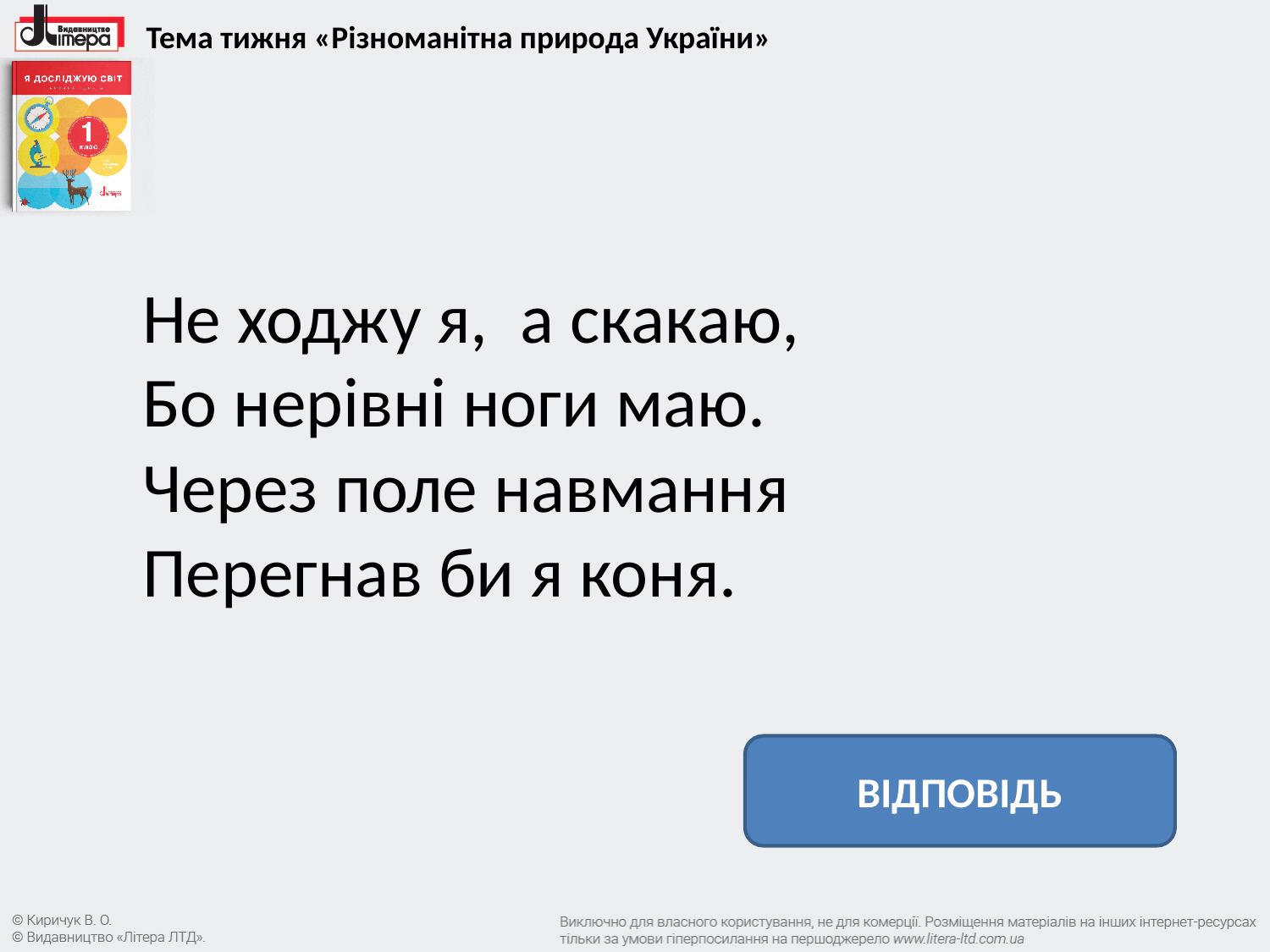

Тема тижня «Різноманітна природа України»
Не ходжу я,  а скакаю,
Бо нерівні ноги маю.
Через поле навмання
Перегнав би я коня.
ВІДПОВІДЬ